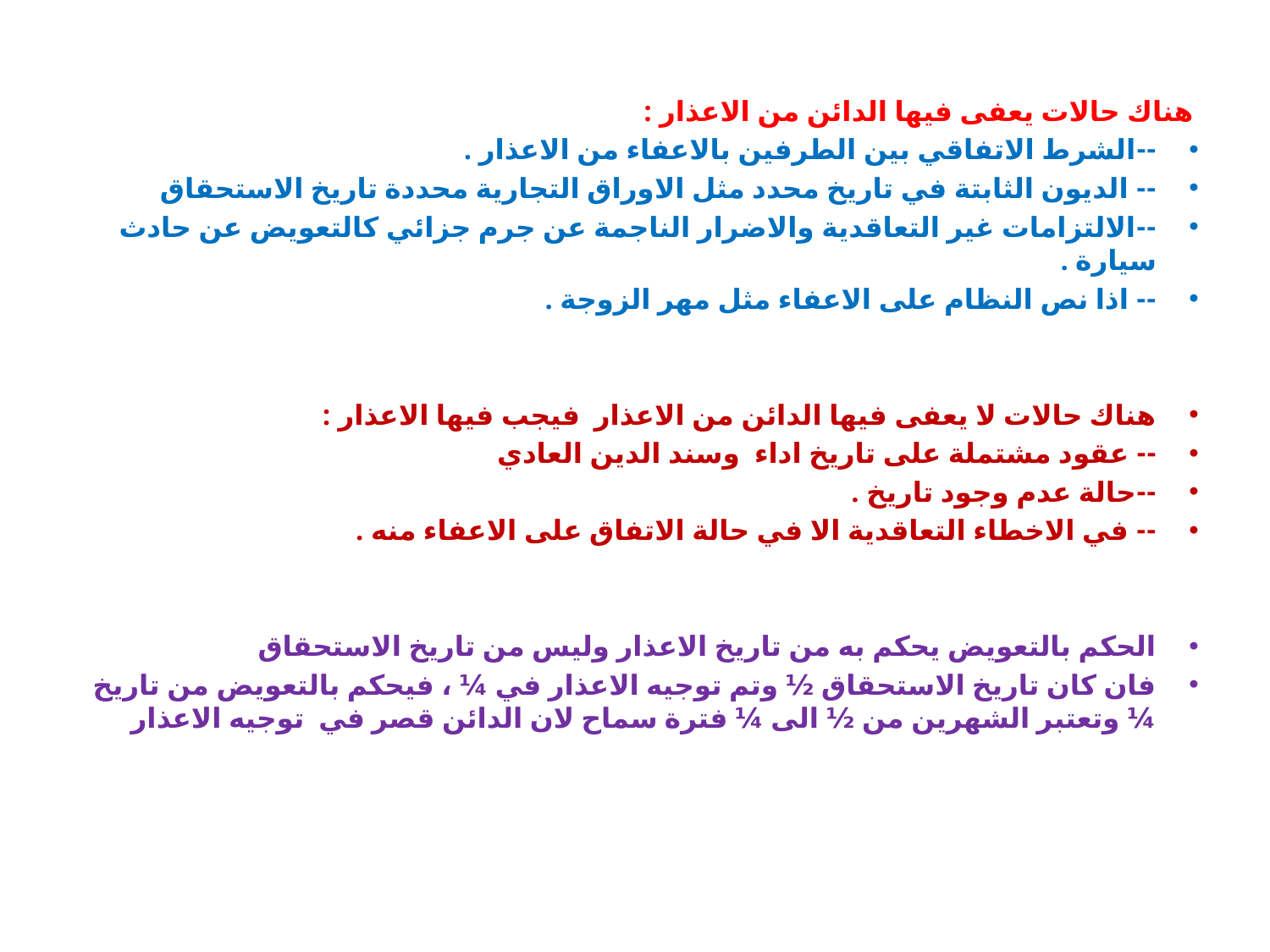

هناك حالات يعفى فيها الدائن من الاعذار :
--الشرط الاتفاقي بين الطرفين بالاعفاء من الاعذار .
-- الديون الثابتة في تاريخ محدد مثل الاوراق التجارية محددة تاريخ الاستحقاق
--الالتزامات غير التعاقدية والاضرار الناجمة عن جرم جزائي كالتعويض عن حادث سيارة .
-- اذا نص النظام على الاعفاء مثل مهر الزوجة .

هناك حالات لا يعفى فيها الدائن من الاعذار  فيجب فيها الاعذار :
-- عقود مشتملة على تاريخ اداء  وسند الدين العادي
--حالة عدم وجود تاريخ .
-- في الاخطاء التعاقدية الا في حالة الاتفاق على الاعفاء منه .

الحكم بالتعويض يحكم به من تاريخ الاعذار وليس من تاريخ الاستحقاق
فان كان تاريخ الاستحقاق ½ وتم توجيه الاعذار في ¼ ، فيحكم بالتعويض من تاريخ ¼ وتعتبر الشهرين من ½ الى ¼ فترة سماح لان الدائن قصر في  توجيه الاعذار